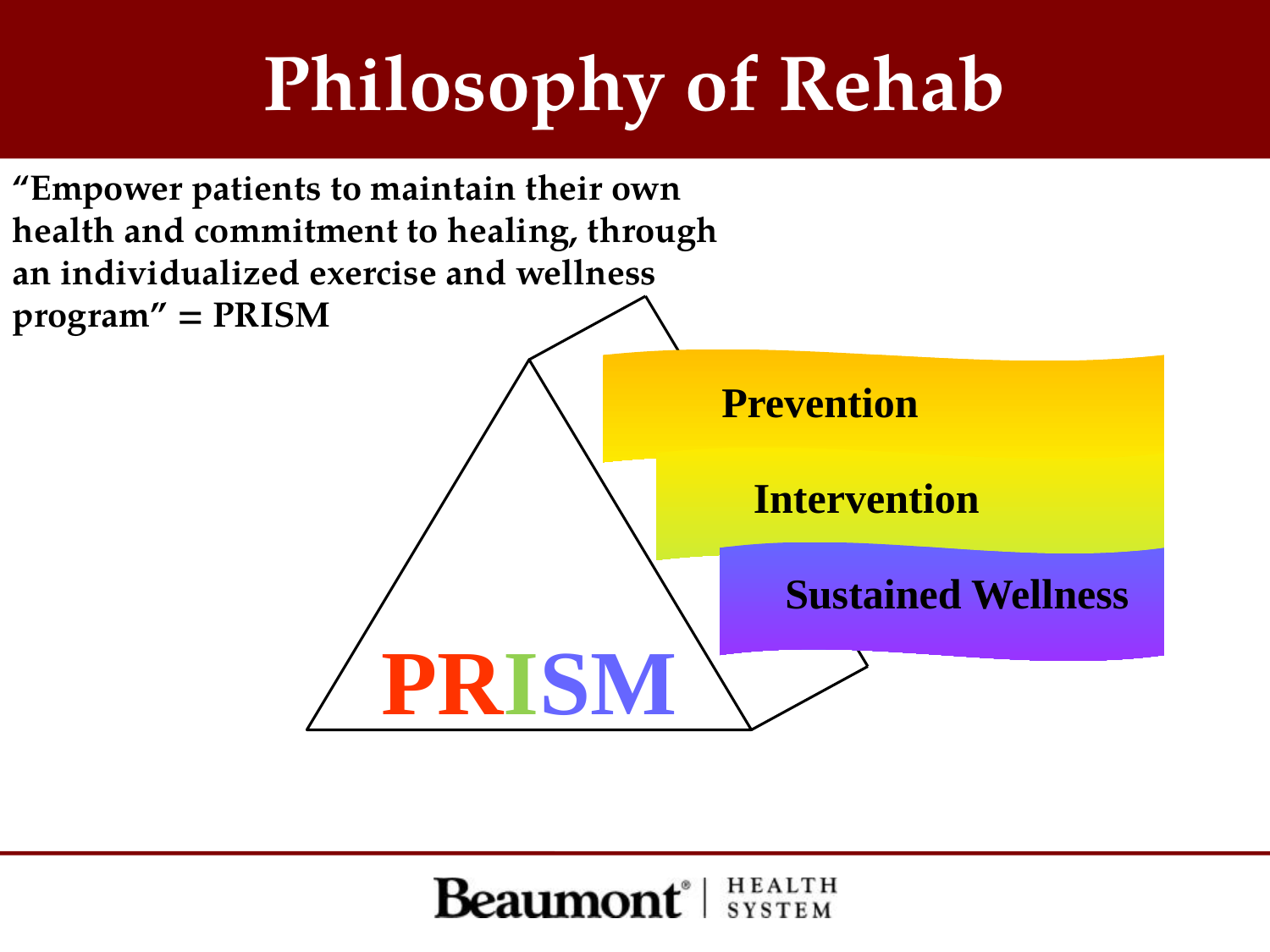

Philosophy of Rehab
“Empower patients to maintain their own health and commitment to healing, through an individualized exercise and wellness program” = PRISM

Prevention

Intervention

Sustained Wellness
PRISM